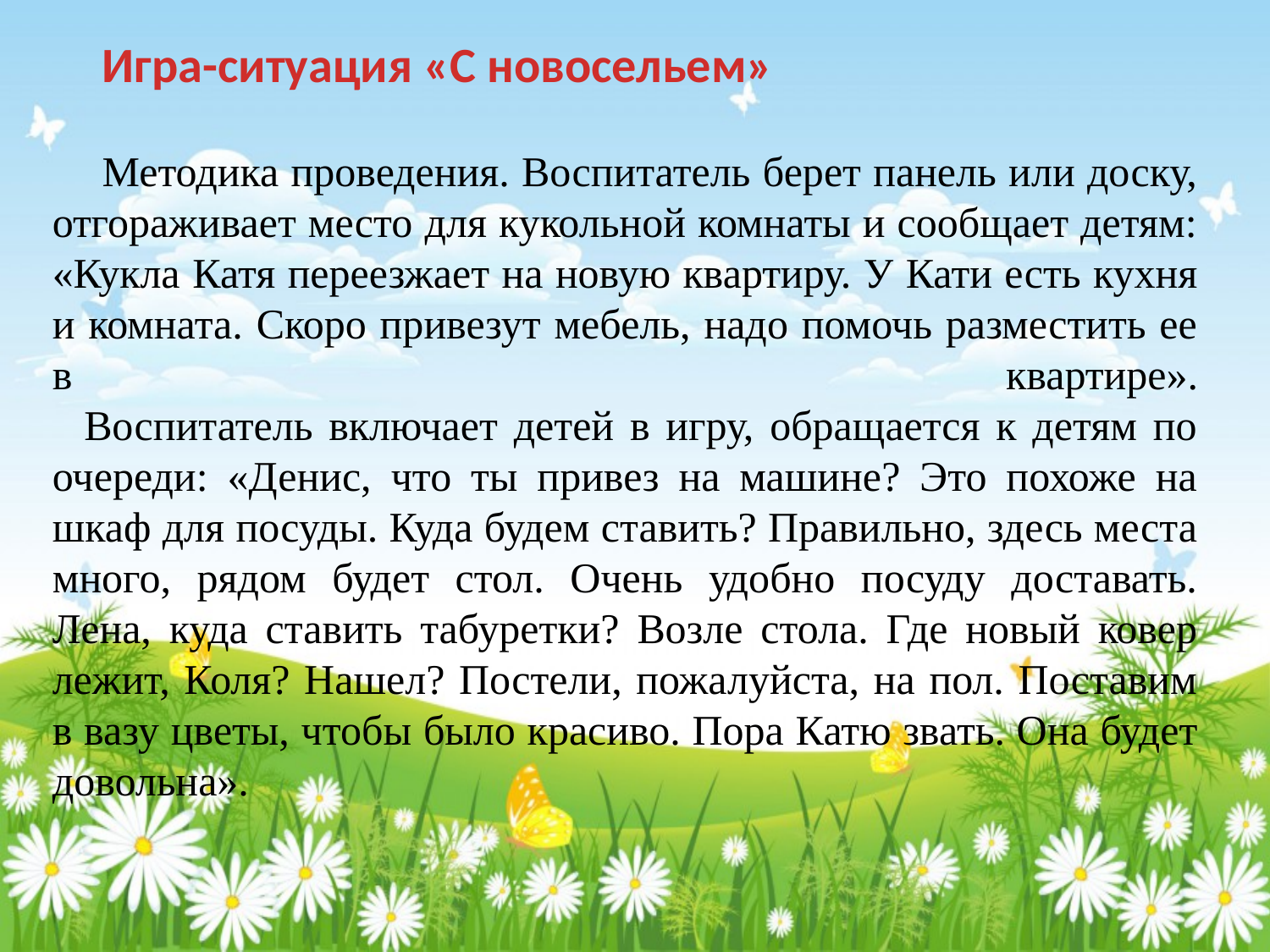

Игра-ситуация «С новосельем»
Методика проведения. Воспитатель берет панель или доску, отгораживает место для кукольной комнаты и сообщает детям: «Кукла Катя переезжает на новую квартиру. У Кати есть кухня и комната. Скоро привезут мебель, надо помочь разместить ее в квартире».
   Воспитатель включает детей в игру, обращается к детям по очереди: «Денис, что ты привез на машине? Это похоже на шкаф для посуды. Куда будем ставить? Правильно, здесь места много, рядом будет стол. Очень удобно посуду доставать. Лена, куда ставить табуретки? Возле стола. Где новый ковер лежит, Коля? Нашел? Постели, пожалуйста, на пол. Поставим в вазу цветы, чтобы было красиво. Пора Катю звать. Она будет довольна».